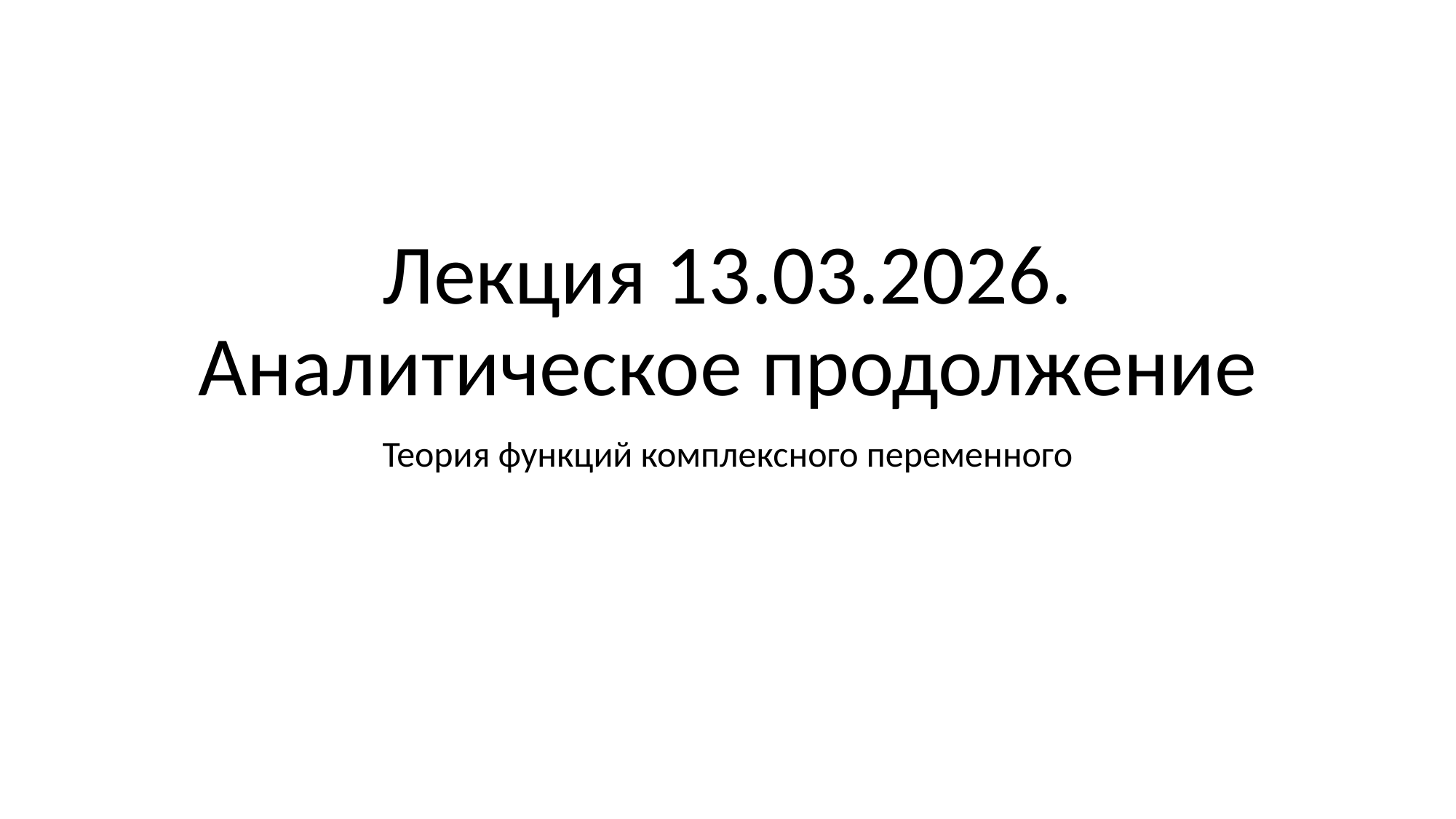

# Лекция 13.03.2026. Аналитическое продолжение
Теория функций комплексного переменного